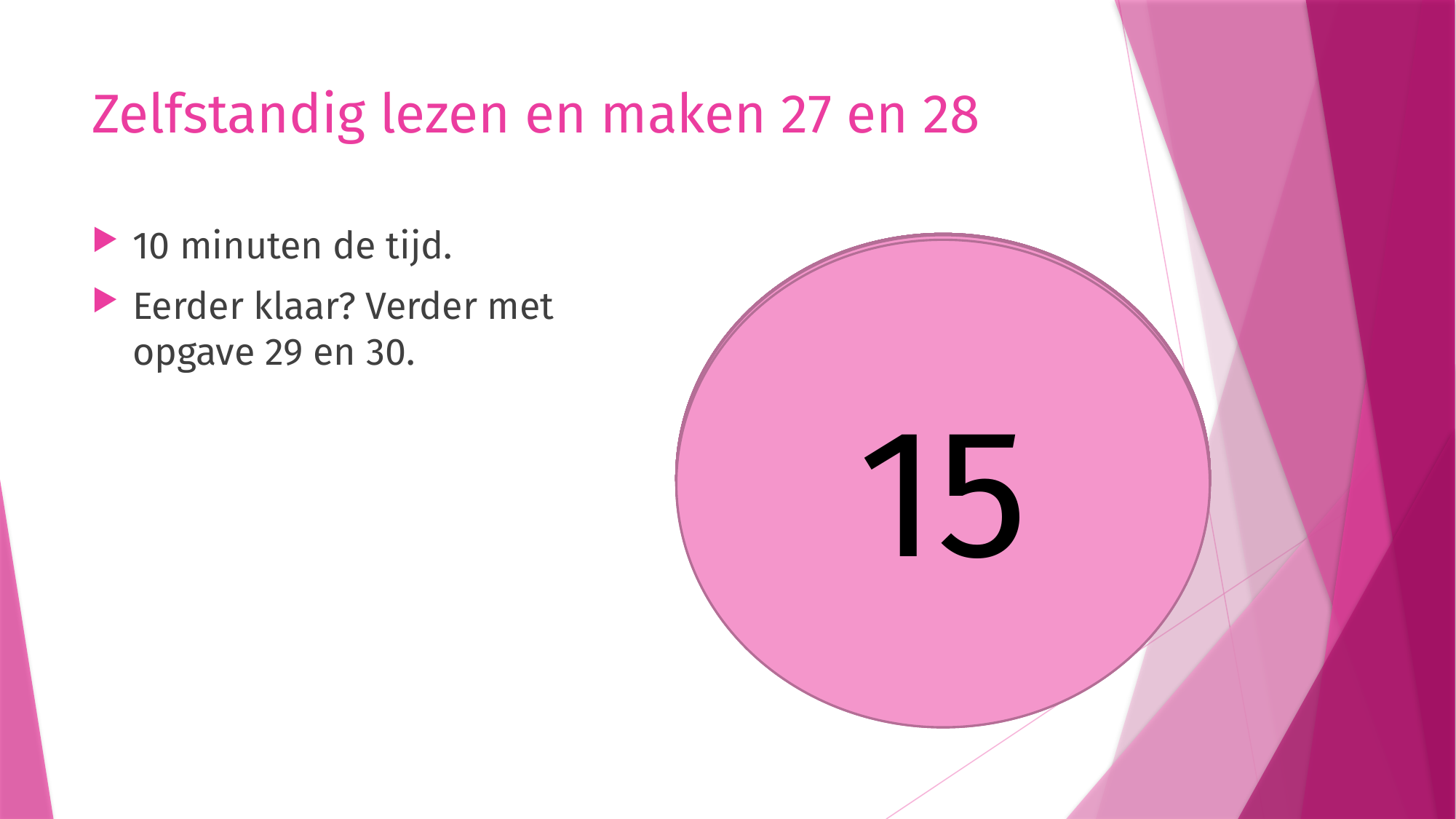

# Zelfstandig lezen en maken 27 en 28
10 minuten de tijd.
Eerder klaar? Verder met opgave 29 en 30.

10
9
8
5
6
7
4
3
1
2
14
13
11
15
12